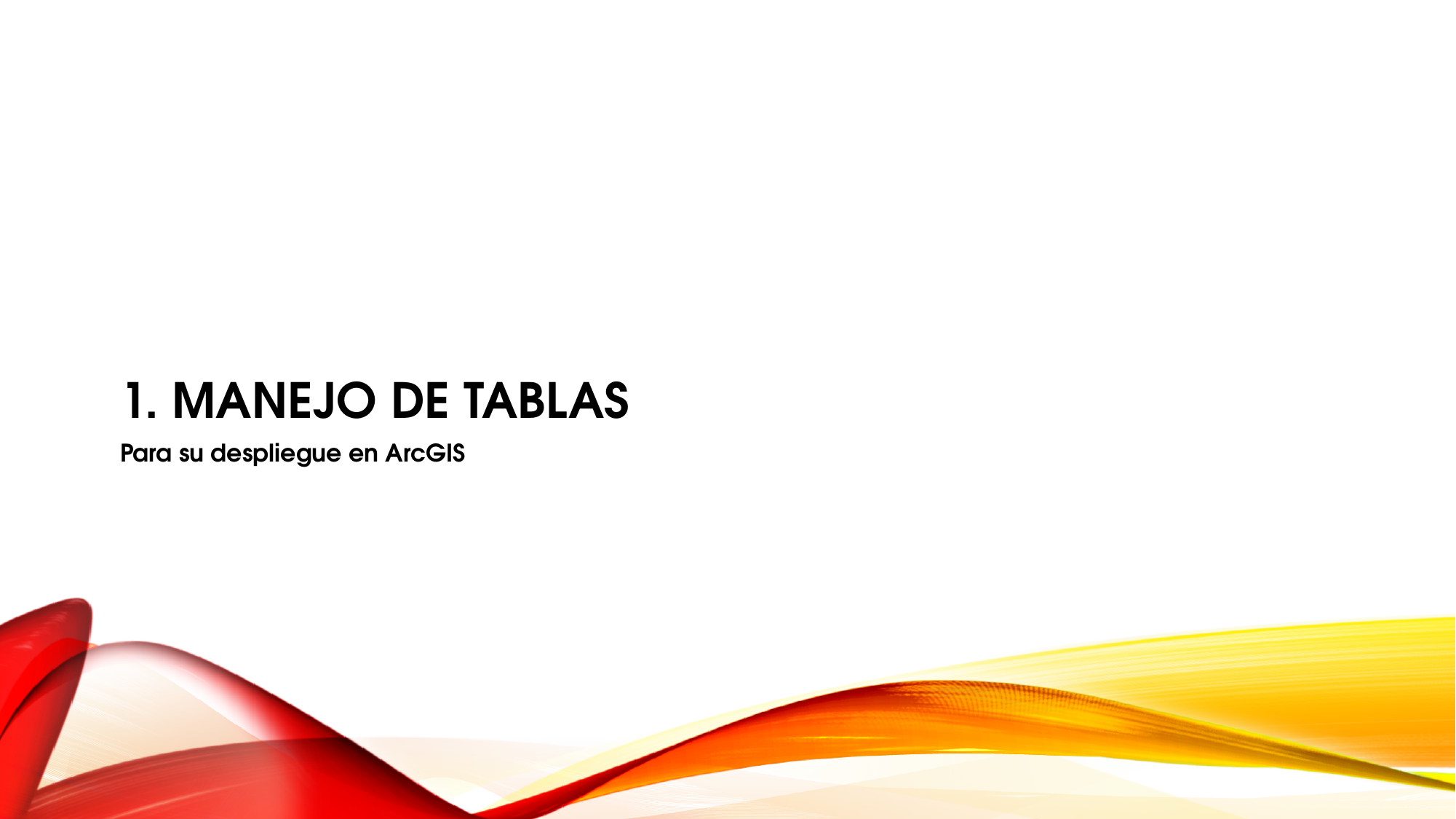

# 1. Manejo de tablas
Para su despliegue en ArcGIS